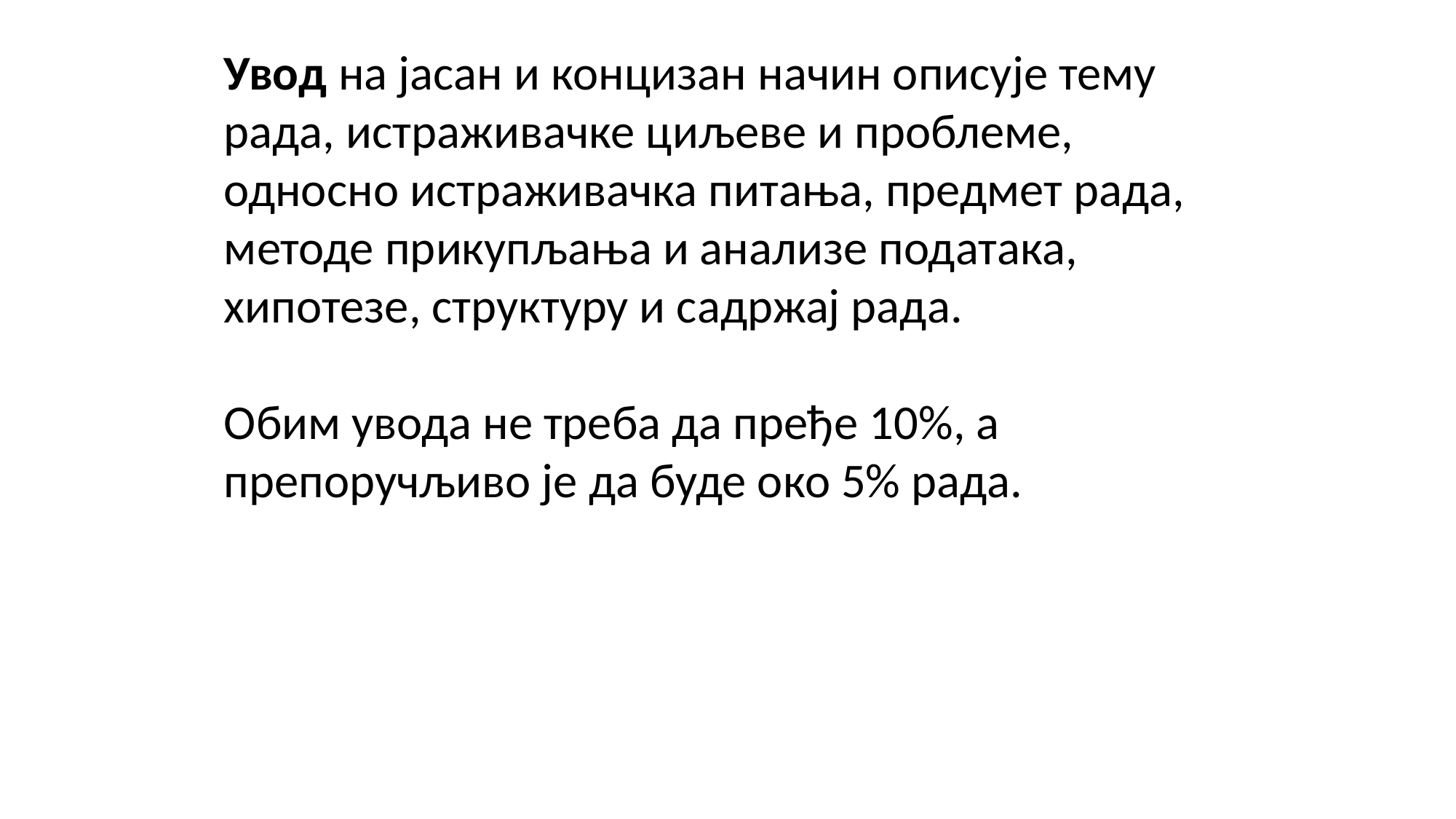

Увод на јасан и концизан начин описује тему рада, истраживачке циљеве и проблеме, односно истраживачка питања, предмет рада, методе прикупљања и анализе података, хипотезе, структуру и садржај рада.

Обим увода не треба да пређе 10%, а препоручљиво је да буде око 5% рада.